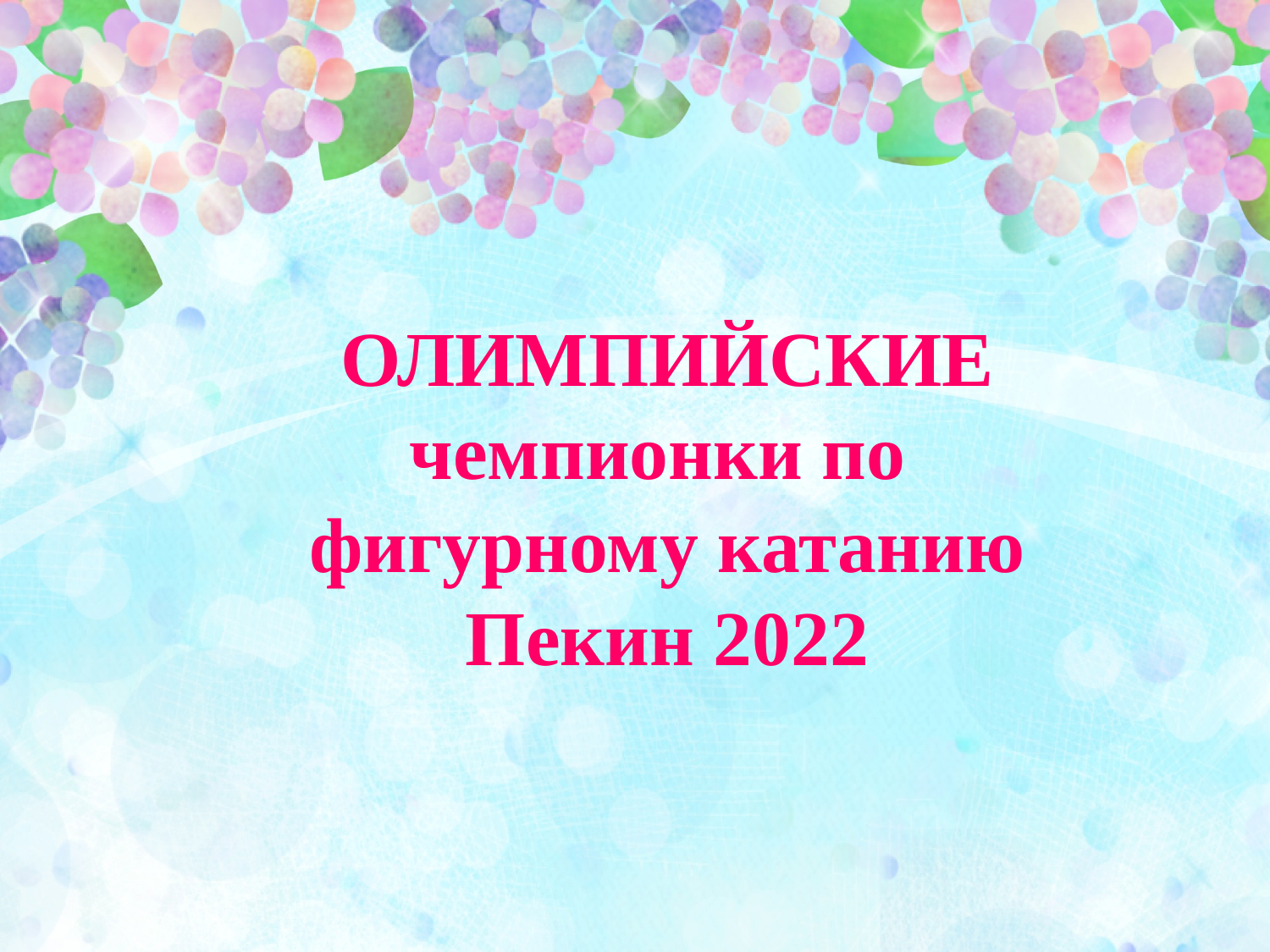

ОЛИМПИЙСКИЕ
чемпионки по
фигурному катанию
Пекин 2022